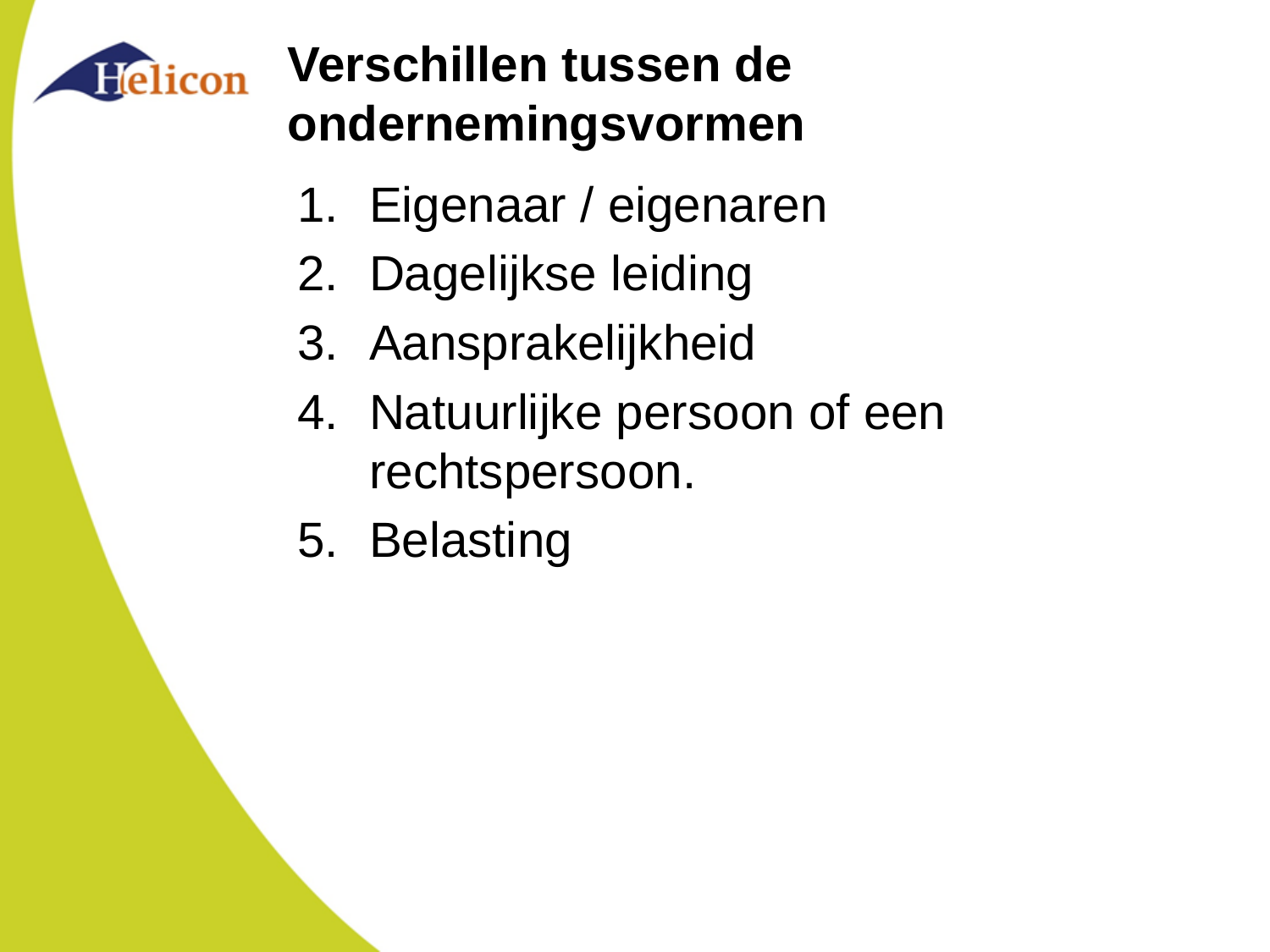

# Verschillen tussen de ondernemingsvormen
Eigenaar / eigenaren
Dagelijkse leiding
Aansprakelijkheid
Natuurlijke persoon of een rechtspersoon.
Belasting